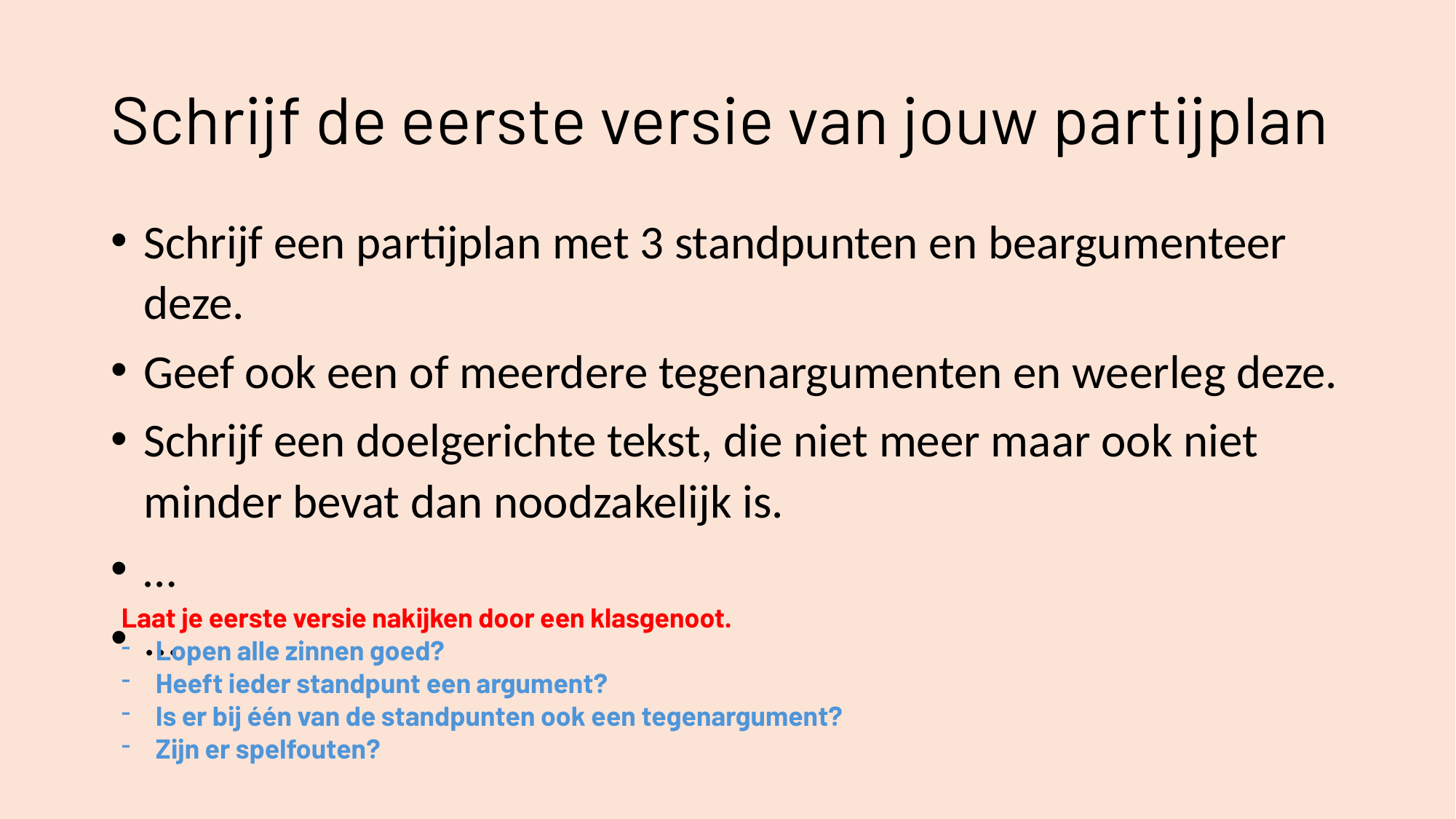

# Schrijf de eerste versie van jouw partijplan
Schrijf een partijplan met 3 standpunten en beargumenteer deze.
Geef ook een of meerdere tegenargumenten en weerleg deze.
Schrijf een doelgerichte tekst, die niet meer maar ook niet minder bevat dan noodzakelijk is.
…
...
Laat je eerste versie nakijken door een klasgenoot.
Lopen alle zinnen goed?
Heeft ieder standpunt een argument?
Is er bij één van de standpunten ook een tegenargument?
Zijn er spelfouten?